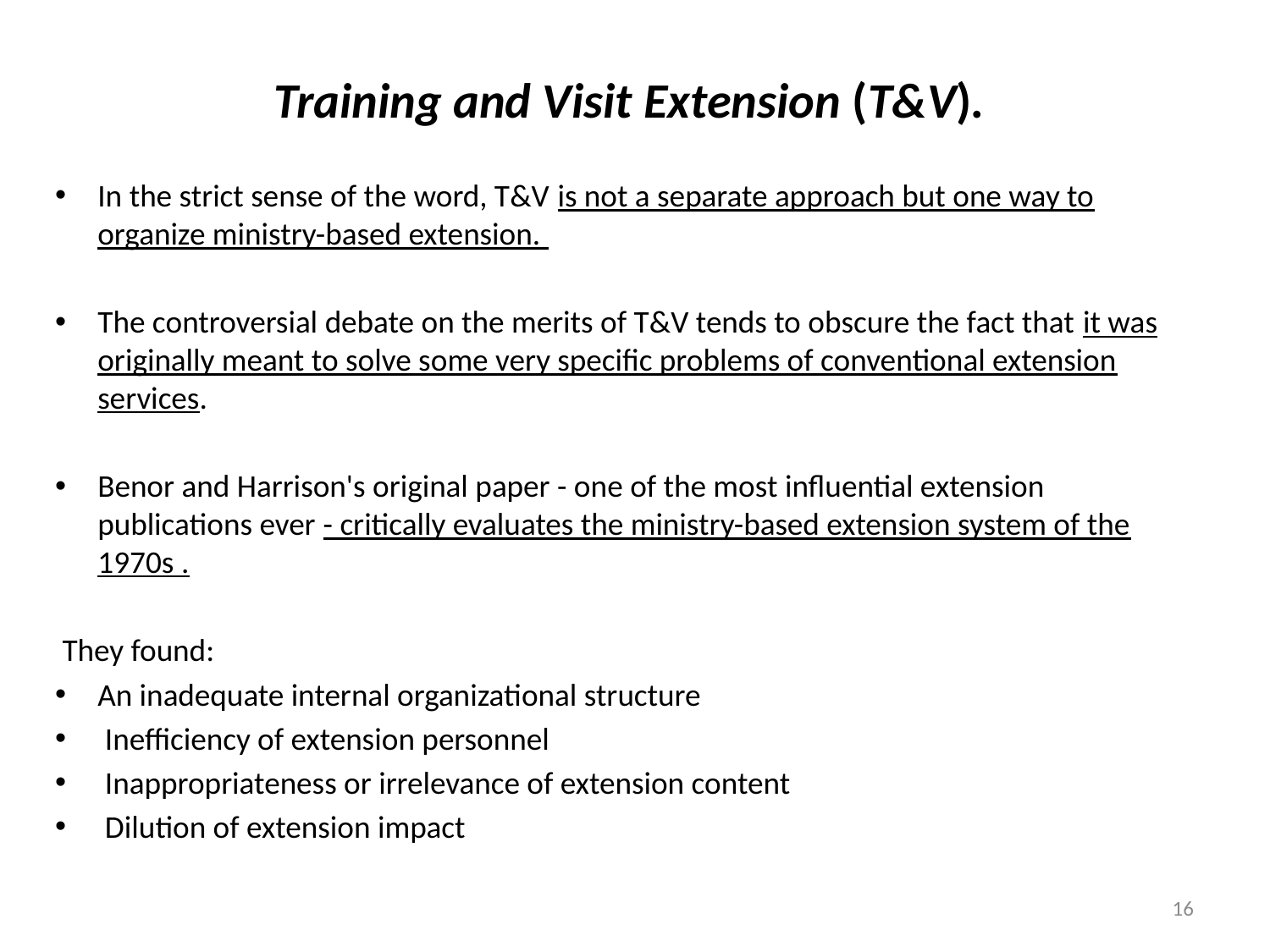

# Training and Visit Extension (T&V).
In the strict sense of the word, T&V is not a separate approach but one way to organize ministry-based extension.

The controversial debate on the merits of T&V tends to obscure the fact that it was originally meant to solve some very specific problems of conventional extension services.

Benor and Harrison's original paper - one of the most influential extension publications ever - critically evaluates the ministry-based extension system of the 1970s .

 They found:
An inadequate internal organizational structure
 Inefficiency of extension personnel
 Inappropriateness or irrelevance of extension content
 Dilution of extension impact

16